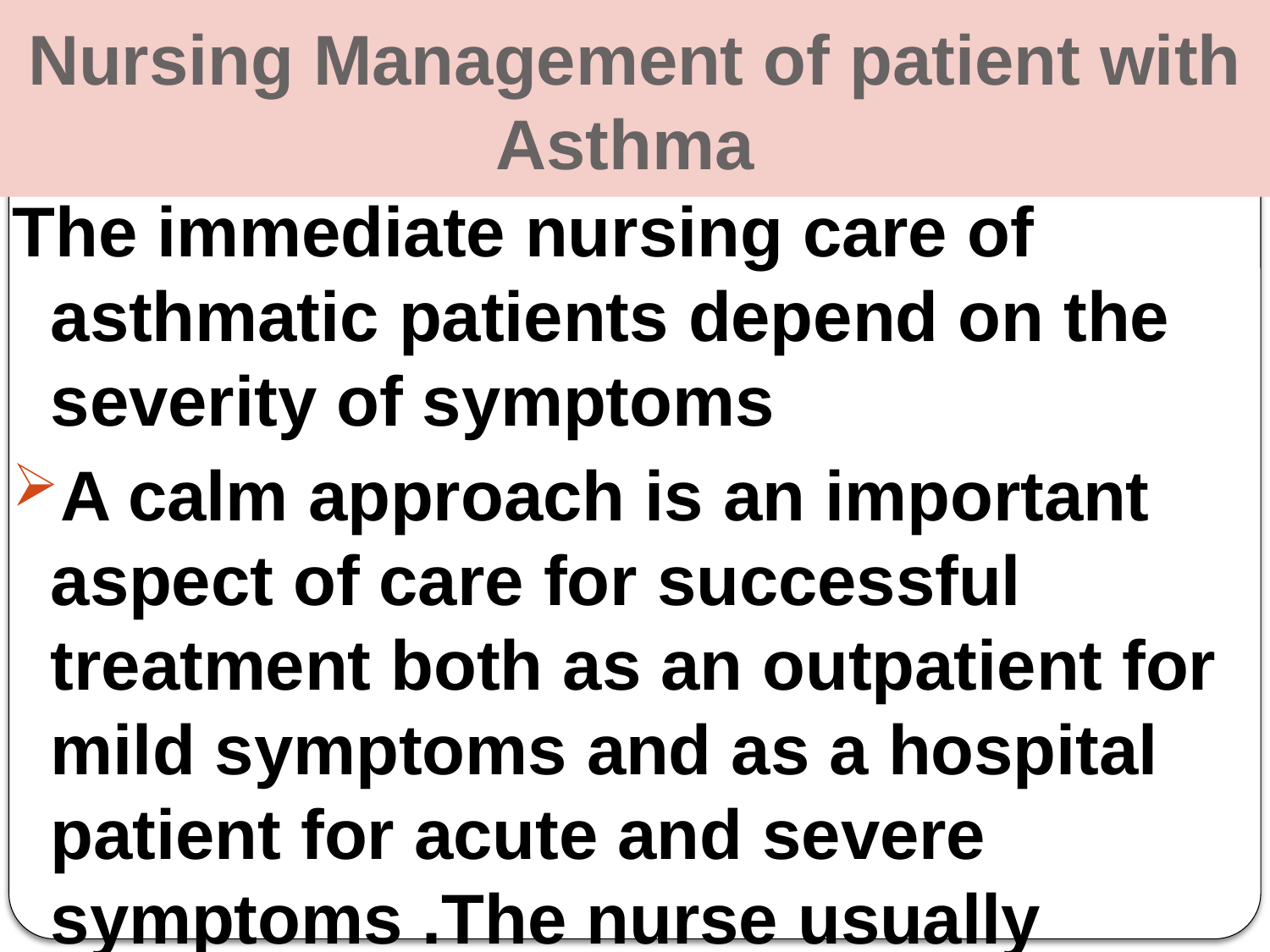

# Nursing Management of patient with Asthma
The immediate nursing care of asthmatic patients depend on the severity of symptoms
A calm approach is an important aspect of care for successful treatment both as an outpatient for mild symptoms and as a hospital patient for acute and severe symptoms .The nurse usually perform the following :